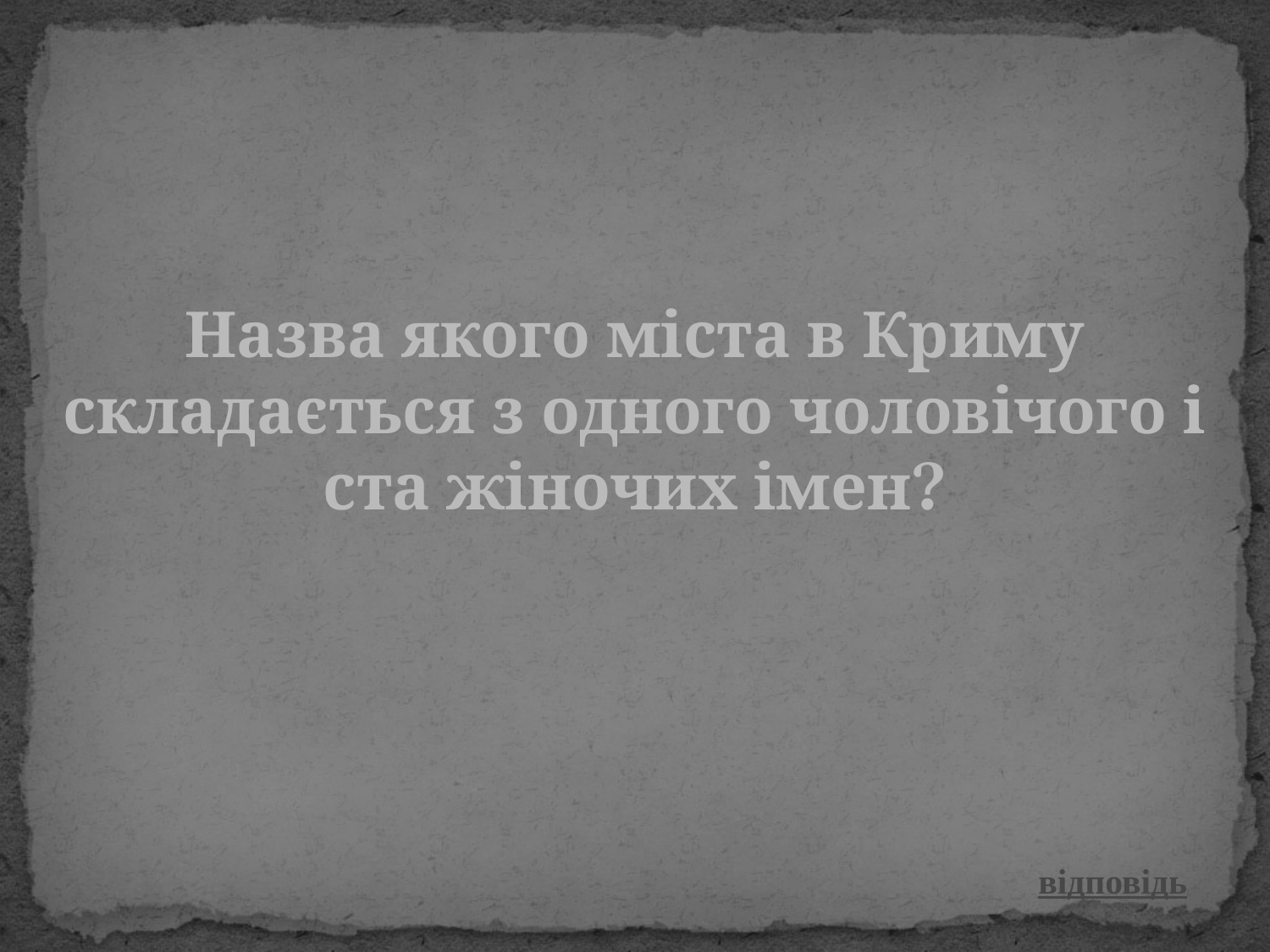

Назва якого міста в Криму складається з одного чоловічого і ста жіночих імен?
відповідь